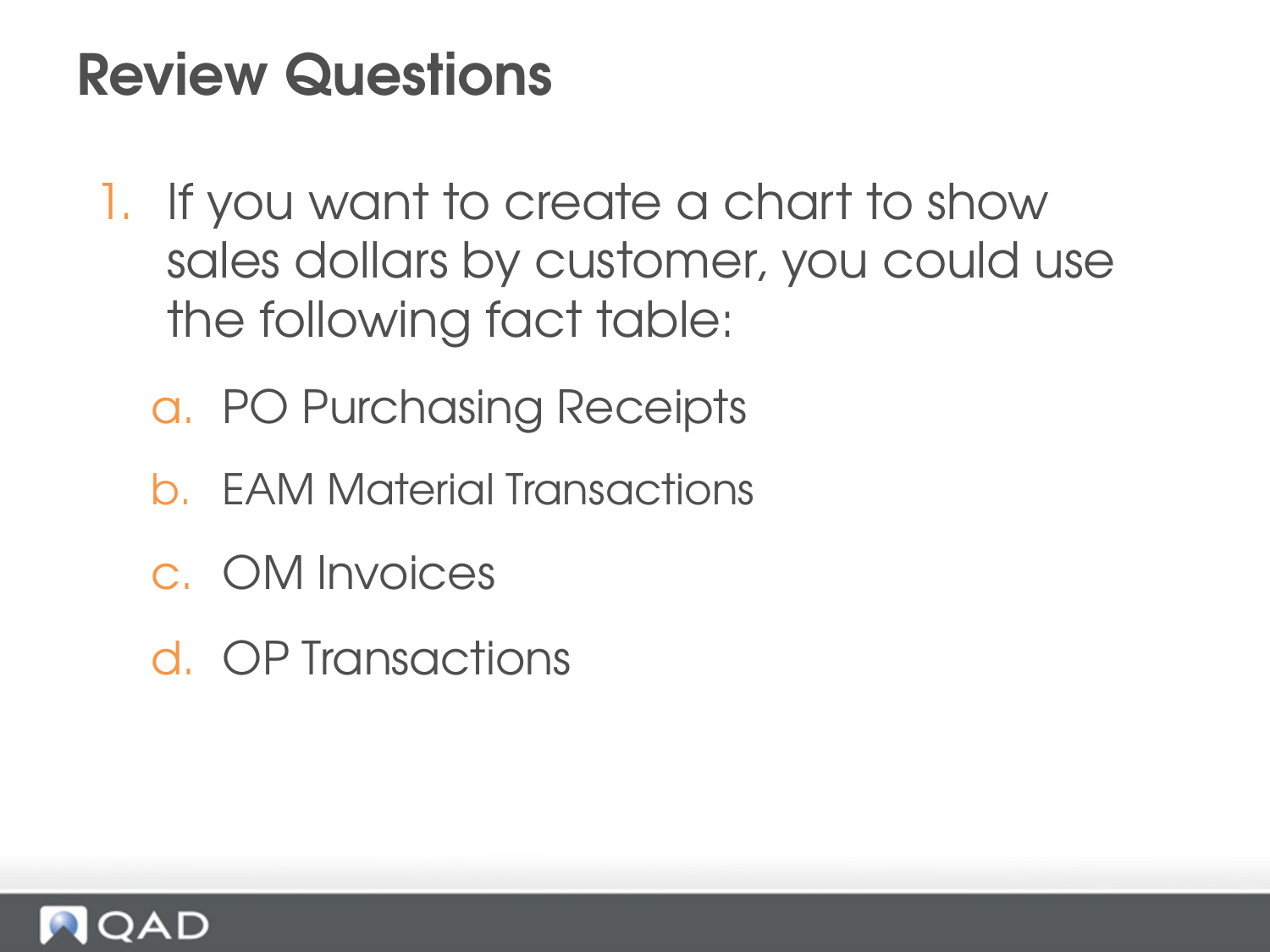

# Review Questions
If you want to create a chart to show sales dollars by customer, you could use the following fact table:
PO Purchasing Receipts
EAM Material Transactions
OM Invoices
OP Transactions